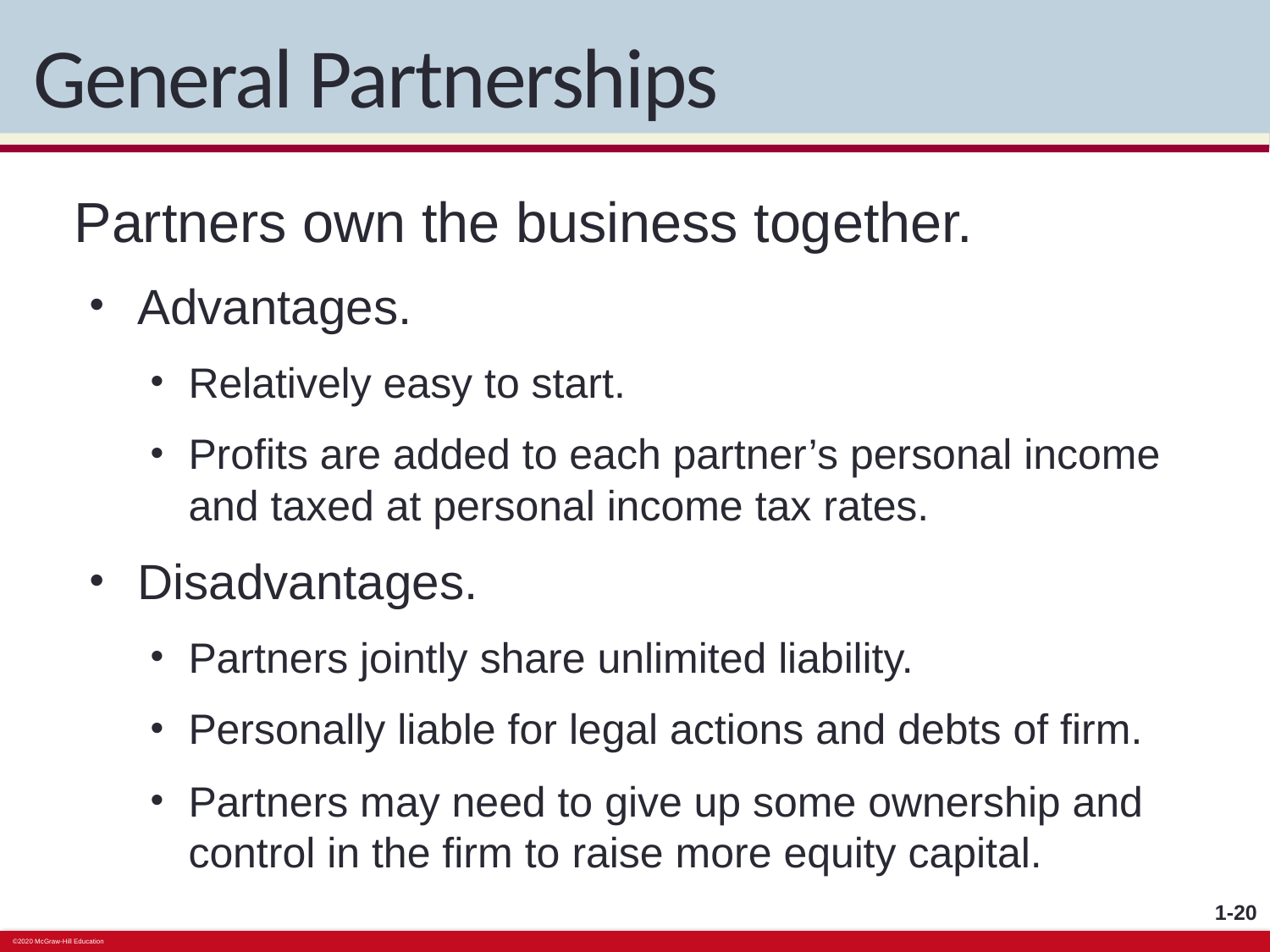

# General Partnerships
Partners own the business together.
Advantages.
Relatively easy to start.
Profits are added to each partner’s personal income and taxed at personal income tax rates.
Disadvantages.
Partners jointly share unlimited liability.
Personally liable for legal actions and debts of firm.
Partners may need to give up some ownership and control in the firm to raise more equity capital.